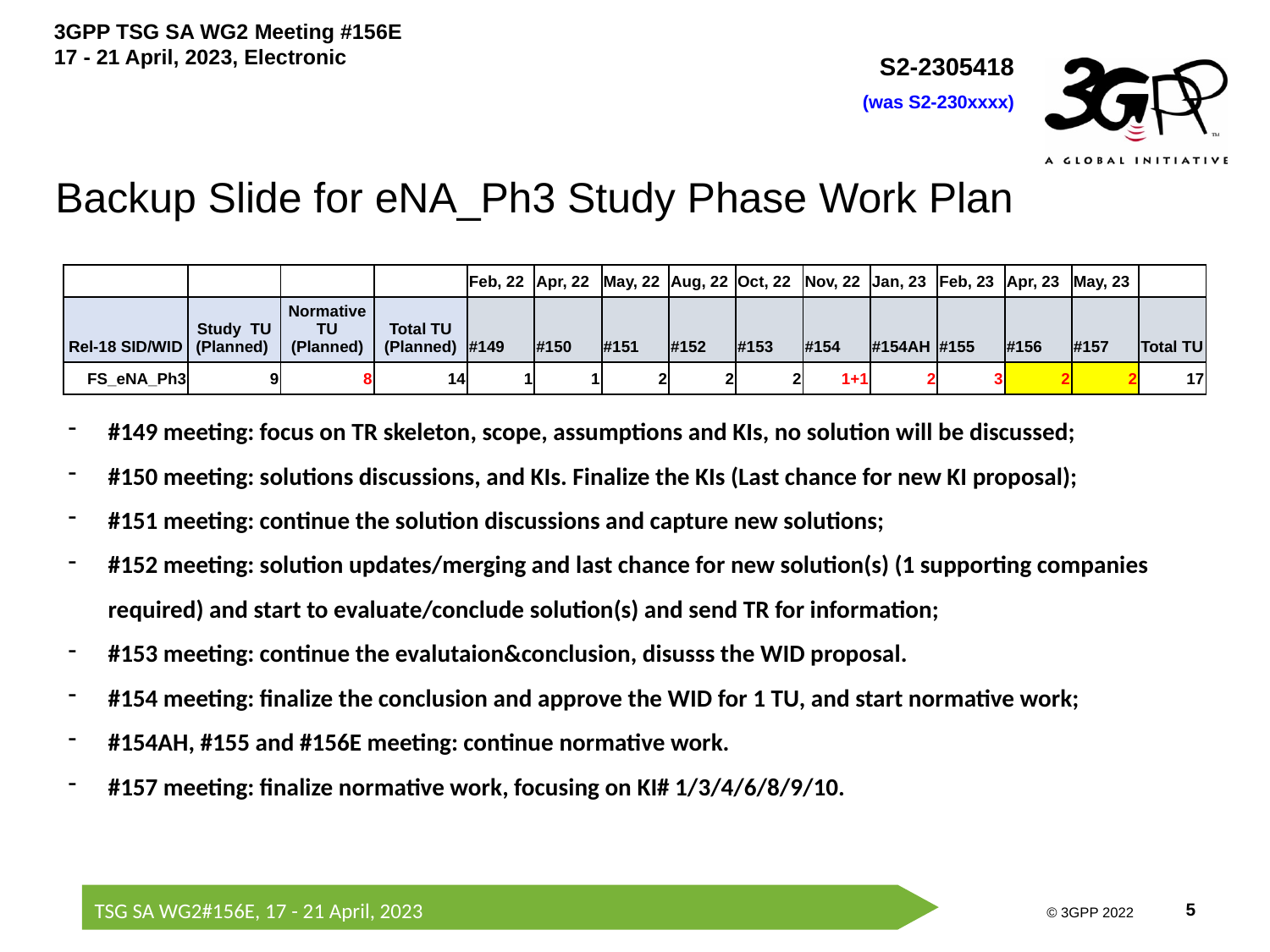

Backup Slide for eNA_Ph3 Study Phase Work Plan
|  |  |  |  | Feb, 22 | Apr, 22 | May, 22 | Aug, 22 | Oct, 22 | Nov, 22 | Jan, 23 | Feb, 23 | Apr, 23 | May, 23 |  |
| --- | --- | --- | --- | --- | --- | --- | --- | --- | --- | --- | --- | --- | --- | --- |
| Rel-18 SID/WID | Study TU (Planned) | Normative TU (Planned) | Total TU (Planned) | #149 | #150 | #151 | #152 | #153 | #154 | #154AH | #155 | #156 | #157 | Total TU |
| FS\_eNA\_Ph3 | 9 | 8 | 14 | 1 | 1 | 2 | 2 | 2 | 1+1 | 2 | 3 | 2 | 2 | 17 |
#149 meeting: focus on TR skeleton, scope, assumptions and KIs, no solution will be discussed;
#150 meeting: solutions discussions, and KIs. Finalize the KIs (Last chance for new KI proposal);
#151 meeting: continue the solution discussions and capture new solutions;
#152 meeting: solution updates/merging and last chance for new solution(s) (1 supporting companies required) and start to evaluate/conclude solution(s) and send TR for information;
#153 meeting: continue the evalutaion&conclusion, disusss the WID proposal.
#154 meeting: finalize the conclusion and approve the WID for 1 TU, and start normative work;
#154AH, #155 and #156E meeting: continue normative work.
#157 meeting: finalize normative work, focusing on KI# 1/3/4/6/8/9/10.